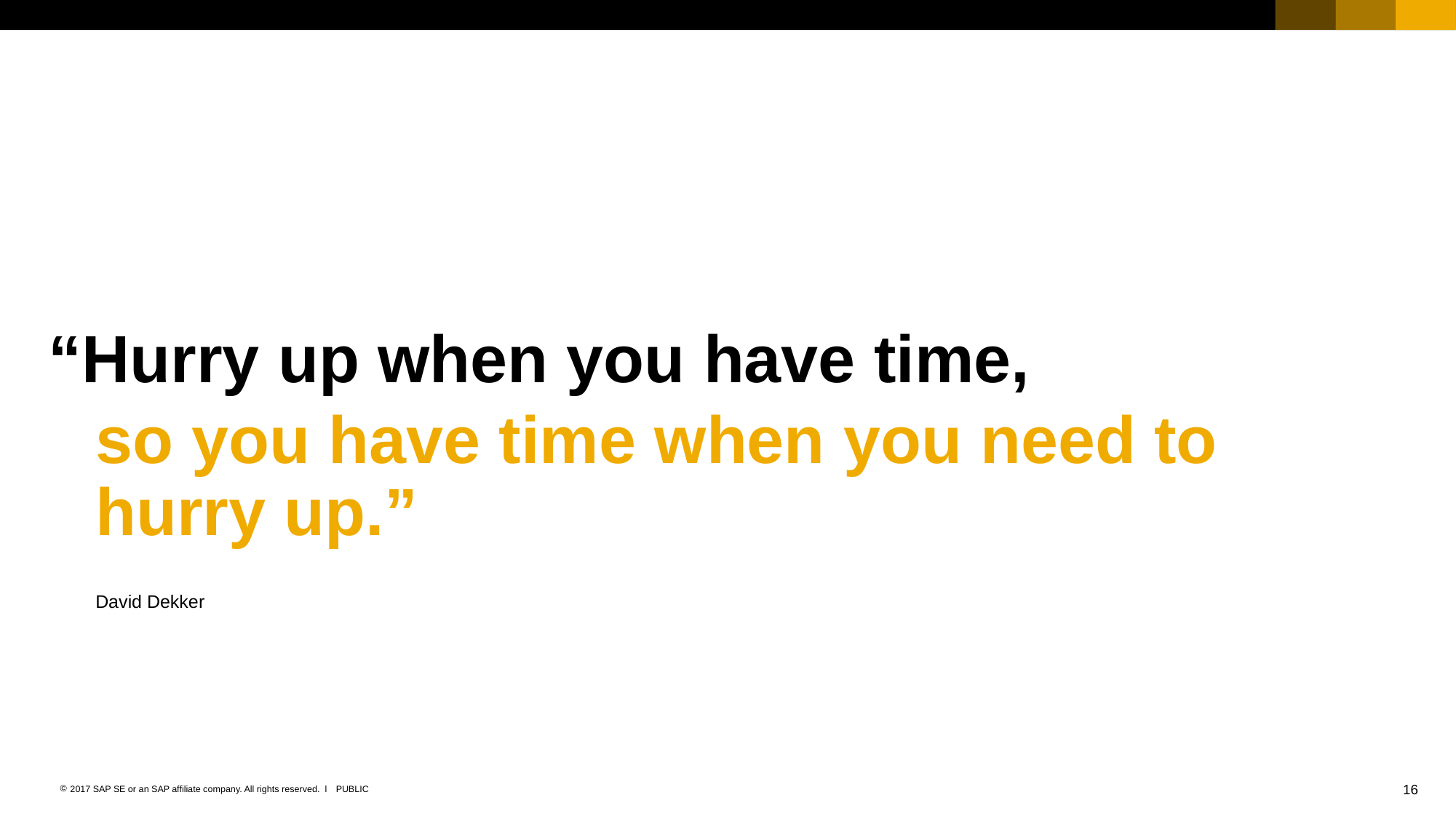

“Hurry up when you have time,
	so you have time when you need to hurry up.”

David Dekker